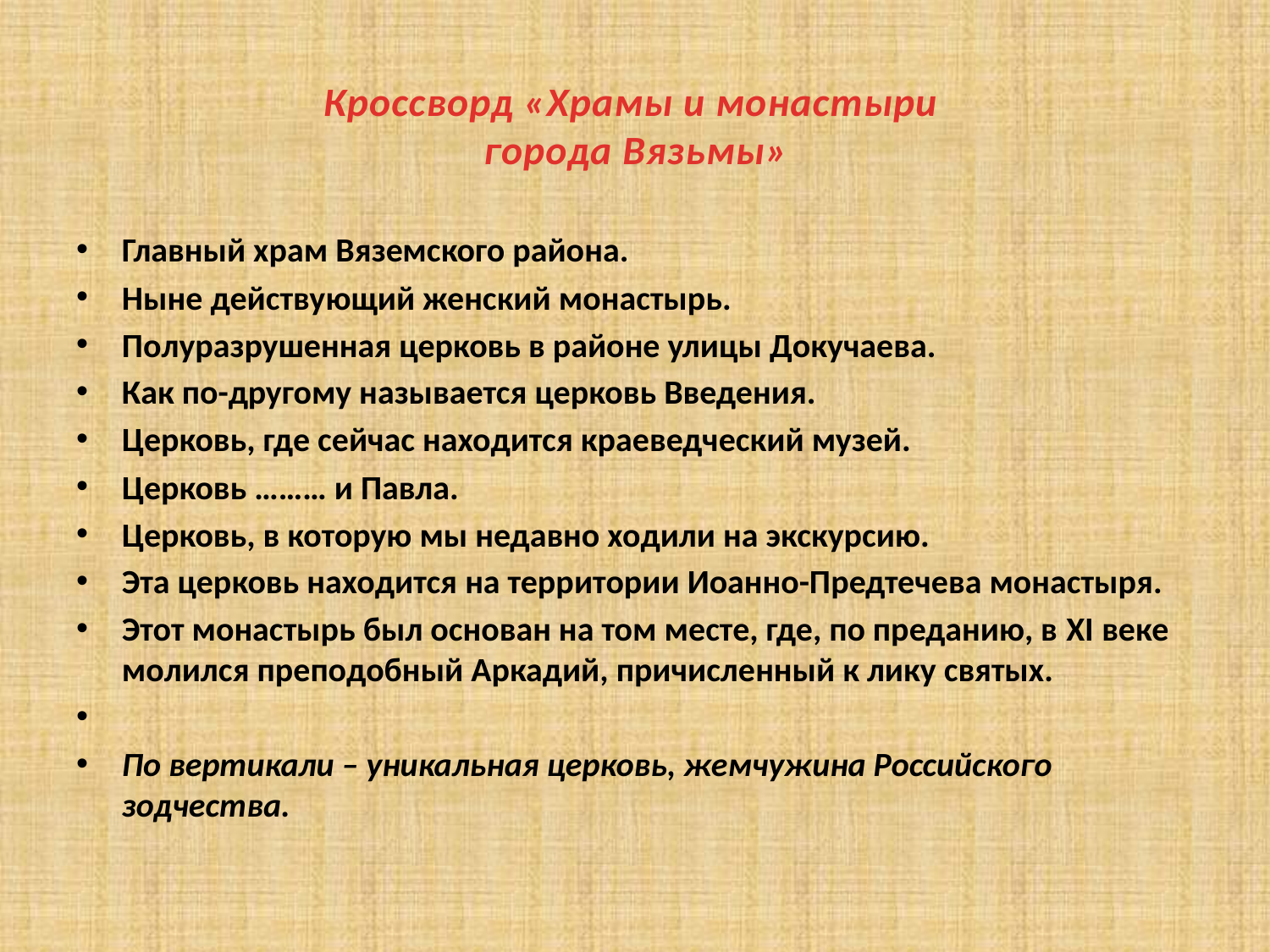

# Кроссворд «Храмы и монастыри города Вязьмы»
Главный храм Вяземского района.
Ныне действующий женский монастырь.
Полуразрушенная церковь в районе улицы Докучаева.
Как по-другому называется церковь Введения.
Церковь, где сейчас находится краеведческий музей.
Церковь ……… и Павла.
Церковь, в которую мы недавно ходили на экскурсию.
Эта церковь находится на территории Иоанно-Предтечева монастыря.
Этот монастырь был основан на том месте, где, по преданию, в XI веке молился преподобный Аркадий, причисленный к лику святых.

По вертикали – уникальная церковь, жемчужина Российского зодчества.